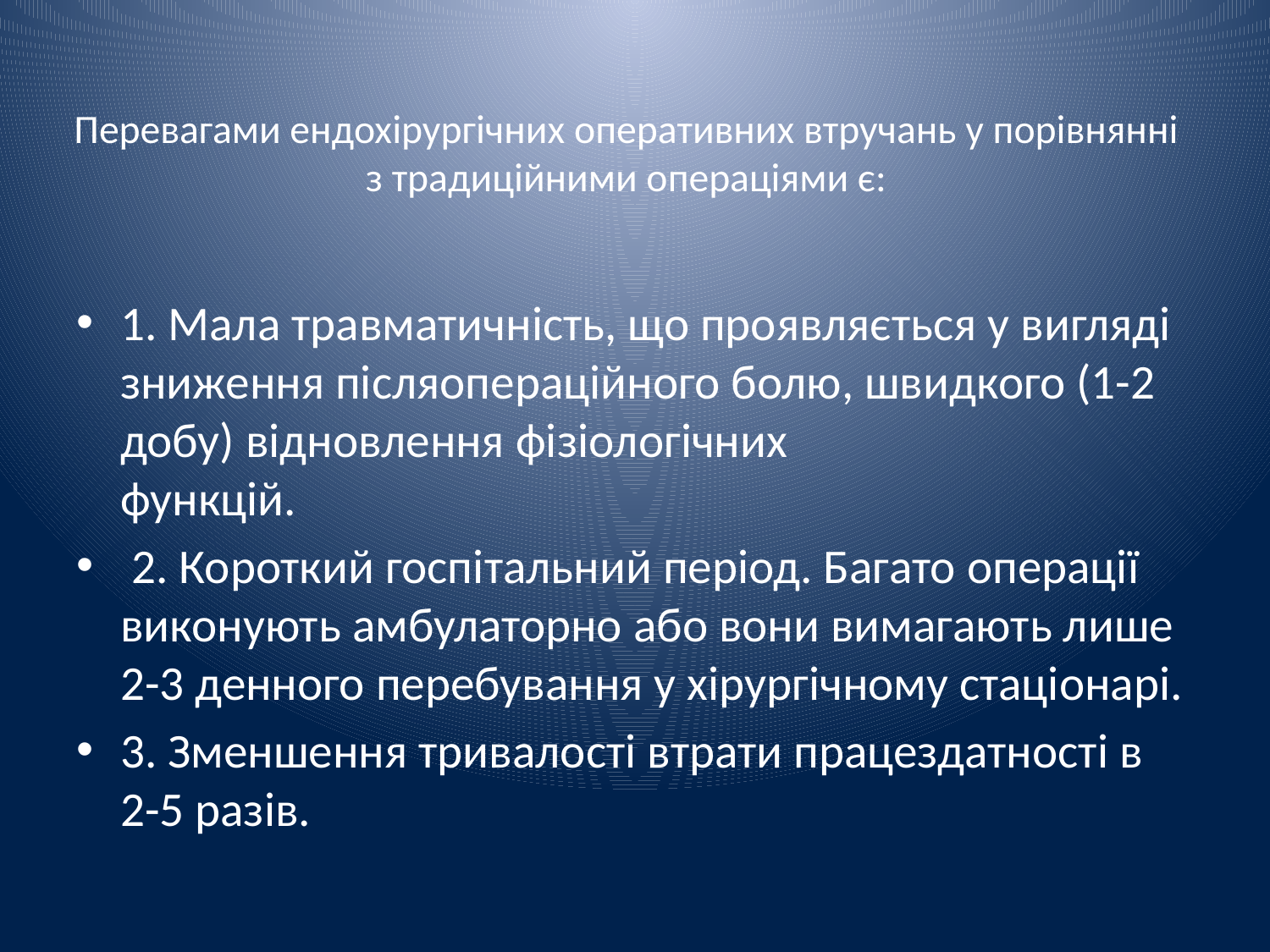

# Перевагами ендохірургічних оперативних втручань у порівнянні з традиційними операціями є:
1. Мала травматичність, що проявляється у вигляді зниження післяопераційного болю, швидкого (1-2 добу) відновлення фізіологічних функцій.
 2. Короткий госпітальний період. Багато операції виконують амбулаторно або вони вимагають лише 2-3 денного перебування у хірургічному стаціонарі.
3. Зменшення тривалості втрати працездатності в 2-5 разів.